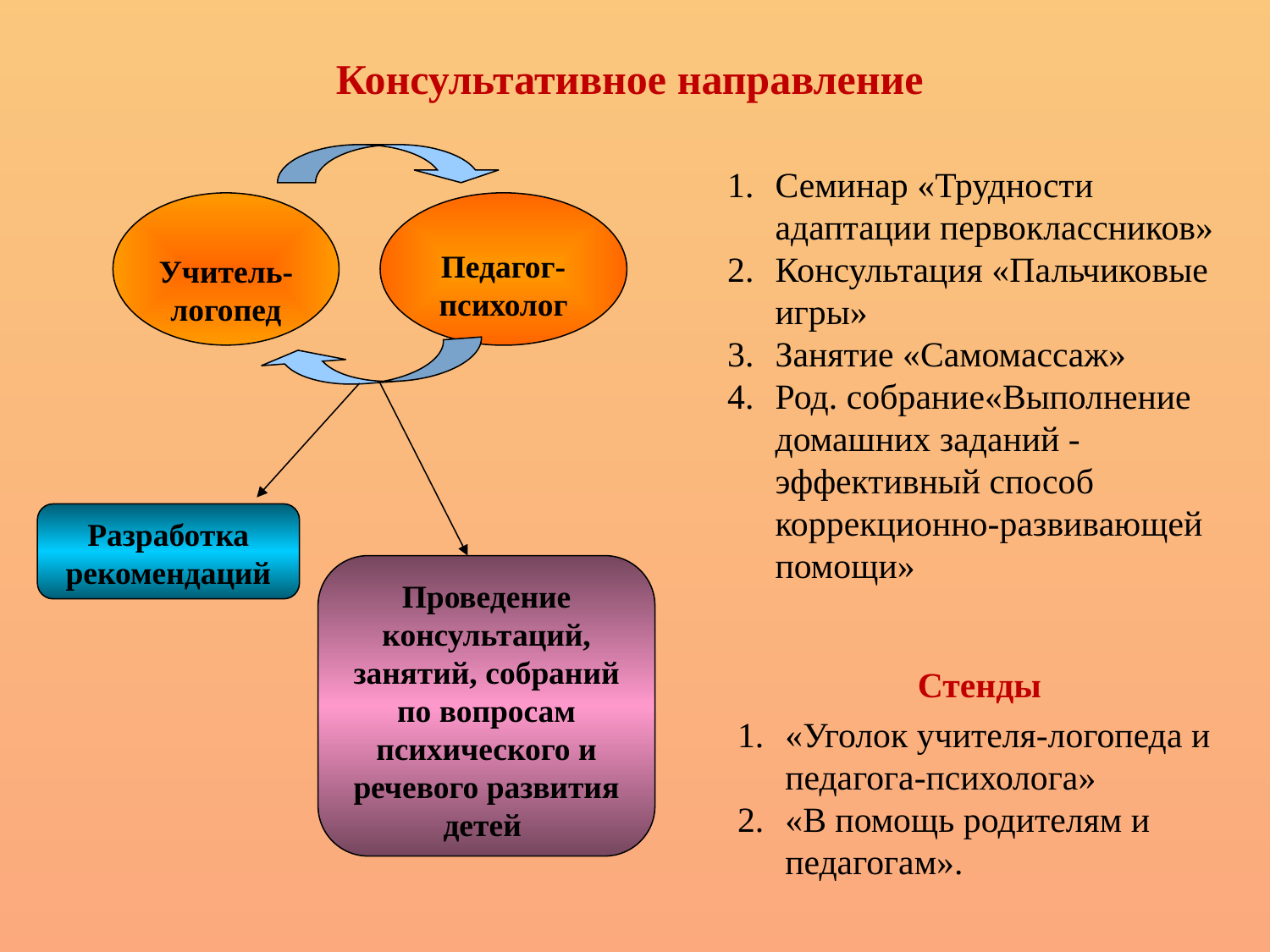

Учитель-логопед

Педагог-психолог

Разработка рекомендаций
Проведение консультаций, занятий, собраний по вопросам психического и речевого развития детей

Консультативное направление
Семинар «Трудности адаптации первоклассников»
Консультация «Пальчиковые игры»
Занятие «Самомассаж»
Род. собрание«Выполнение домашних заданий - эффективный способ коррекционно-развивающей помощи»

Стенды
«Уголок учителя-логопеда и педагога-психолога»
«В помощь родителям и педагогам».